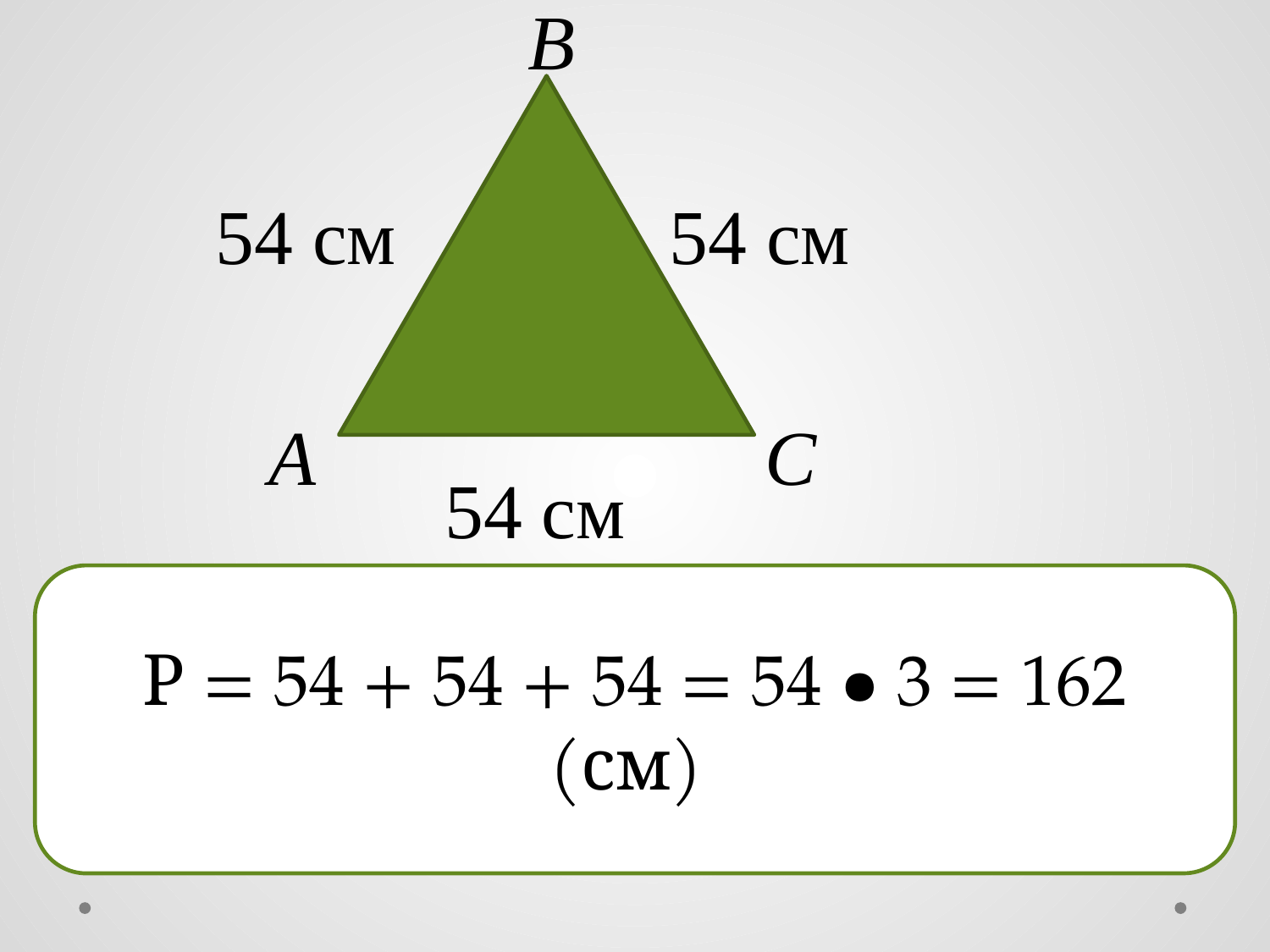

В

54 см
54 см
54 см
А
С
Р = 54 + 54 + 54 = 54 ∙ 3 = 162 (см)
Р - ?